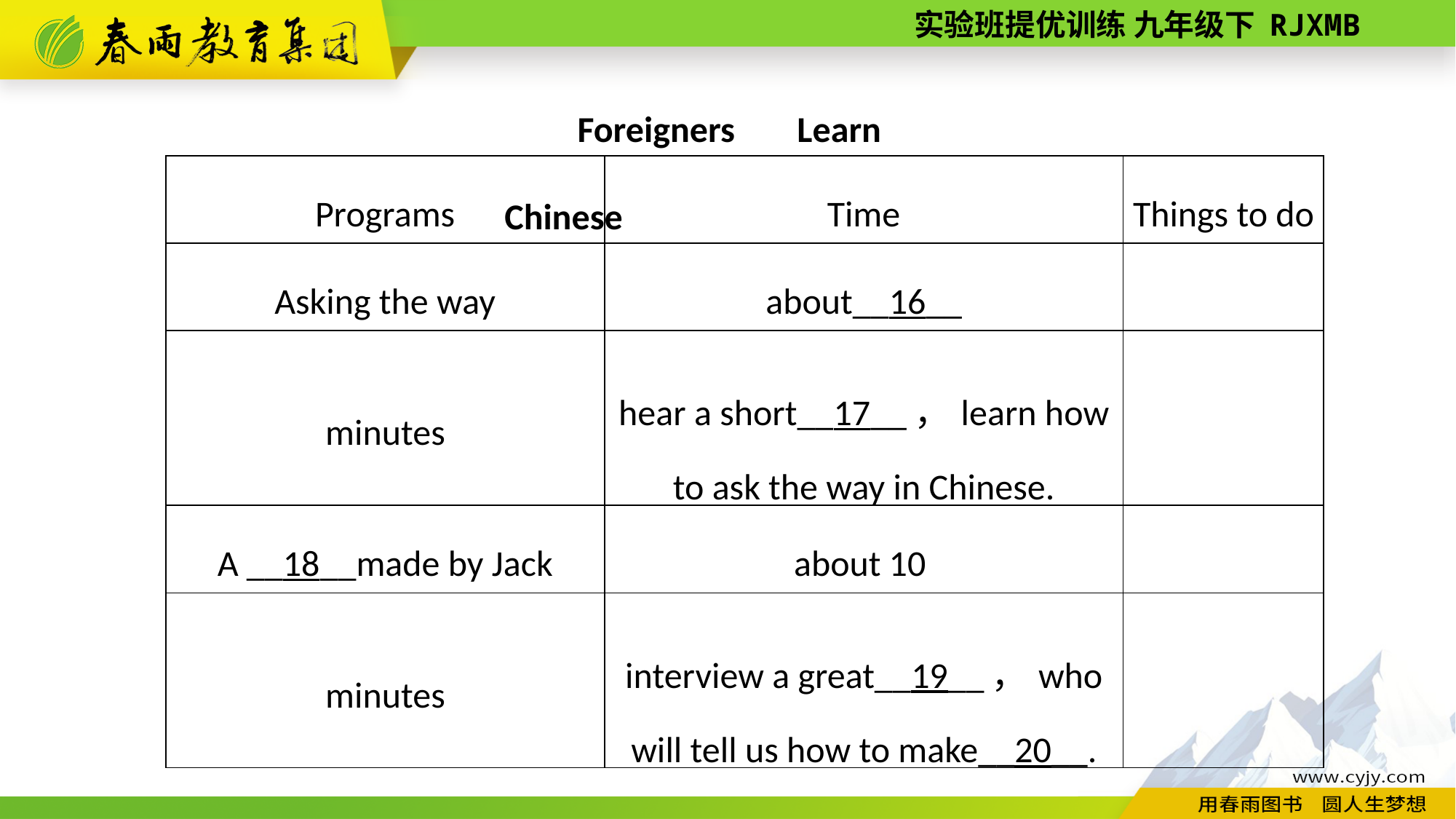

Foreigners Learn Chinese
| Programs | Time | Things to do |
| --- | --- | --- |
| Asking the way | about\_\_16\_\_ |  |
| minutes | hear a short\_\_17\_\_，learn how to ask the way in Chinese. |  |
| A \_\_18\_\_made by Jack | about 10 |  |
| minutes | interview a great\_\_19\_\_，who will tell us how to make\_\_20\_\_. |  |